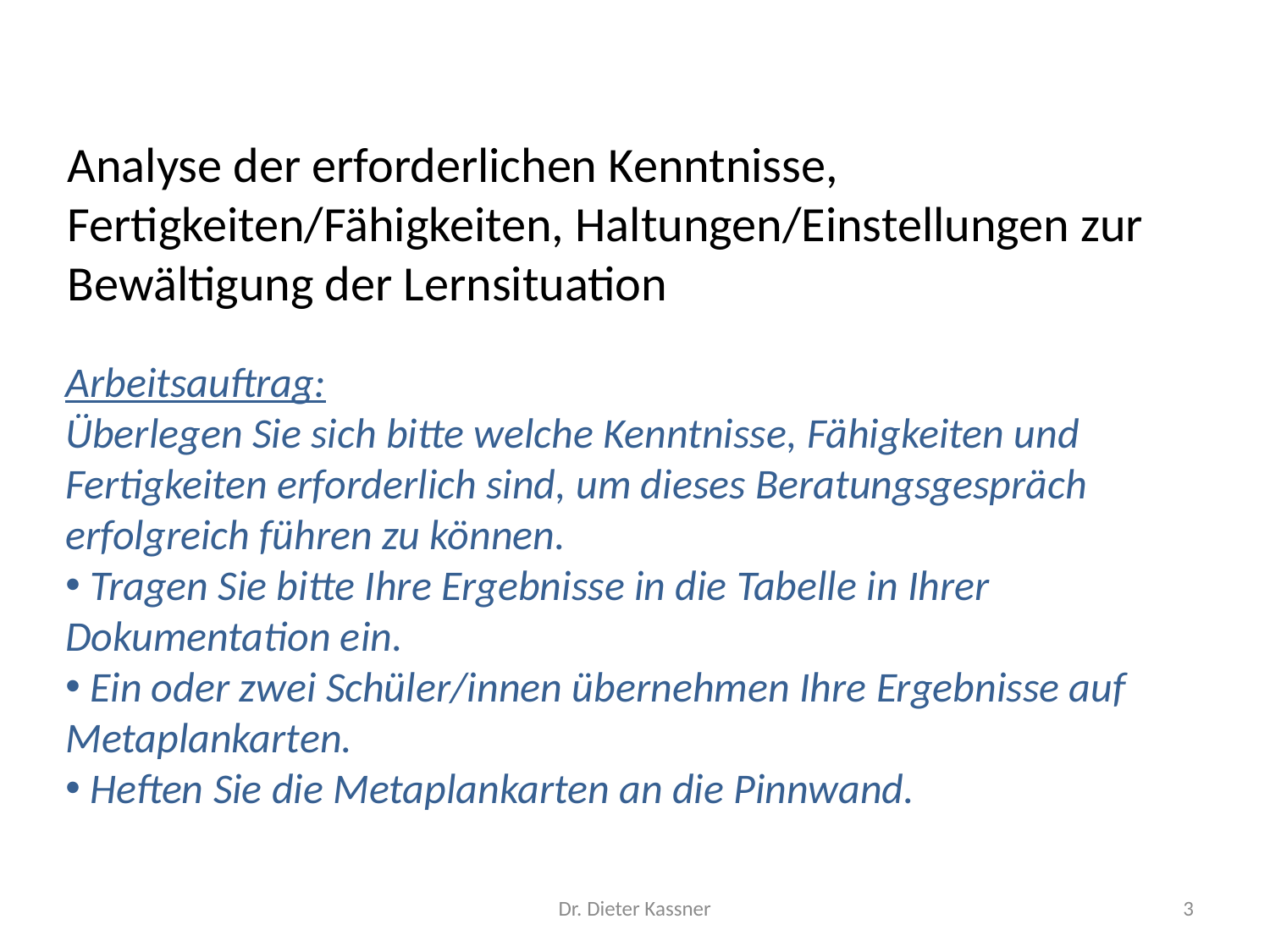

Analyse der erforderlichen Kenntnisse, Fertigkeiten/Fähigkeiten, Haltungen/Einstellungen zur Bewältigung der Lernsituation
Arbeitsauftrag:
Überlegen Sie sich bitte welche Kenntnisse, Fähigkeiten und Fertigkeiten erforderlich sind, um dieses Beratungsgespräch erfolgreich führen zu können.
 Tragen Sie bitte Ihre Ergebnisse in die Tabelle in Ihrer Dokumentation ein.
 Ein oder zwei Schüler/innen übernehmen Ihre Ergebnisse auf Metaplankarten.
 Heften Sie die Metaplankarten an die Pinnwand.

Dr. Dieter Kassner
3